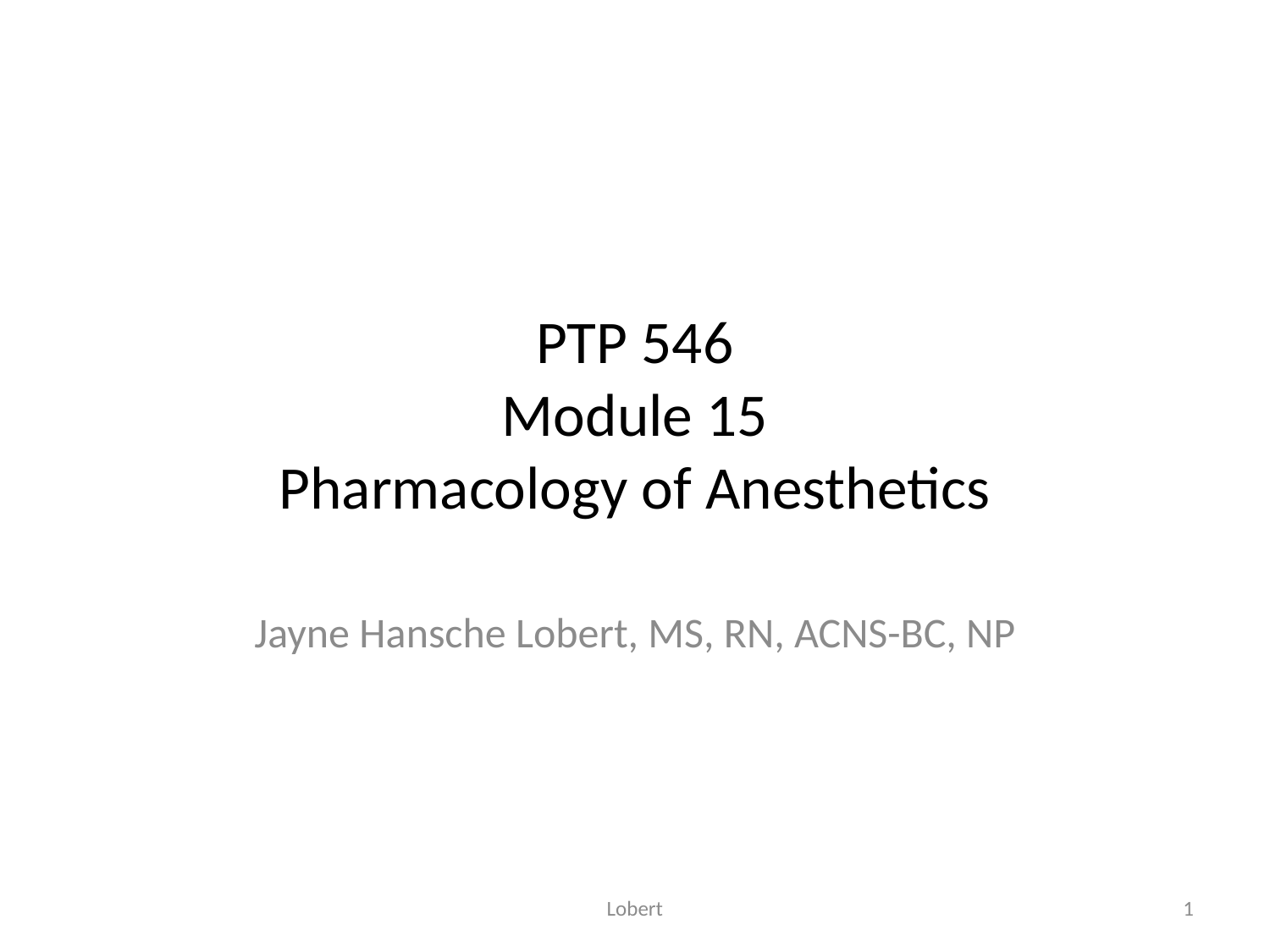

# PTP 546 Module 15 Pharmacology of Anesthetics

Jayne Hansche Lobert, MS, RN, ACNS-BC, NP
Lobert
1